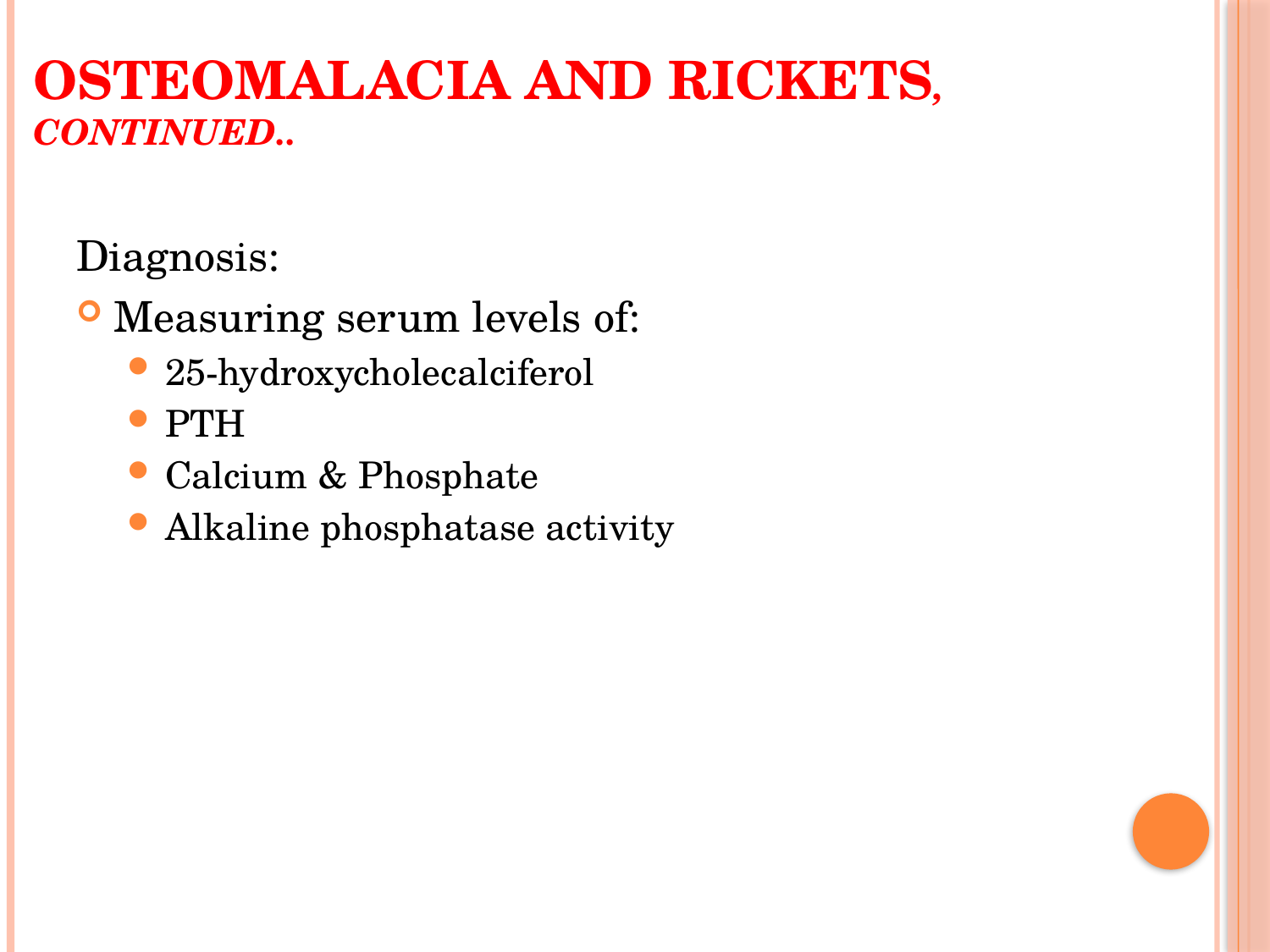

Osteomalacia and Rickets, continued..
Diagnosis:
Measuring serum levels of:
25-hydroxycholecalciferol
PTH
Calcium & Phosphate
Alkaline phosphatase activity